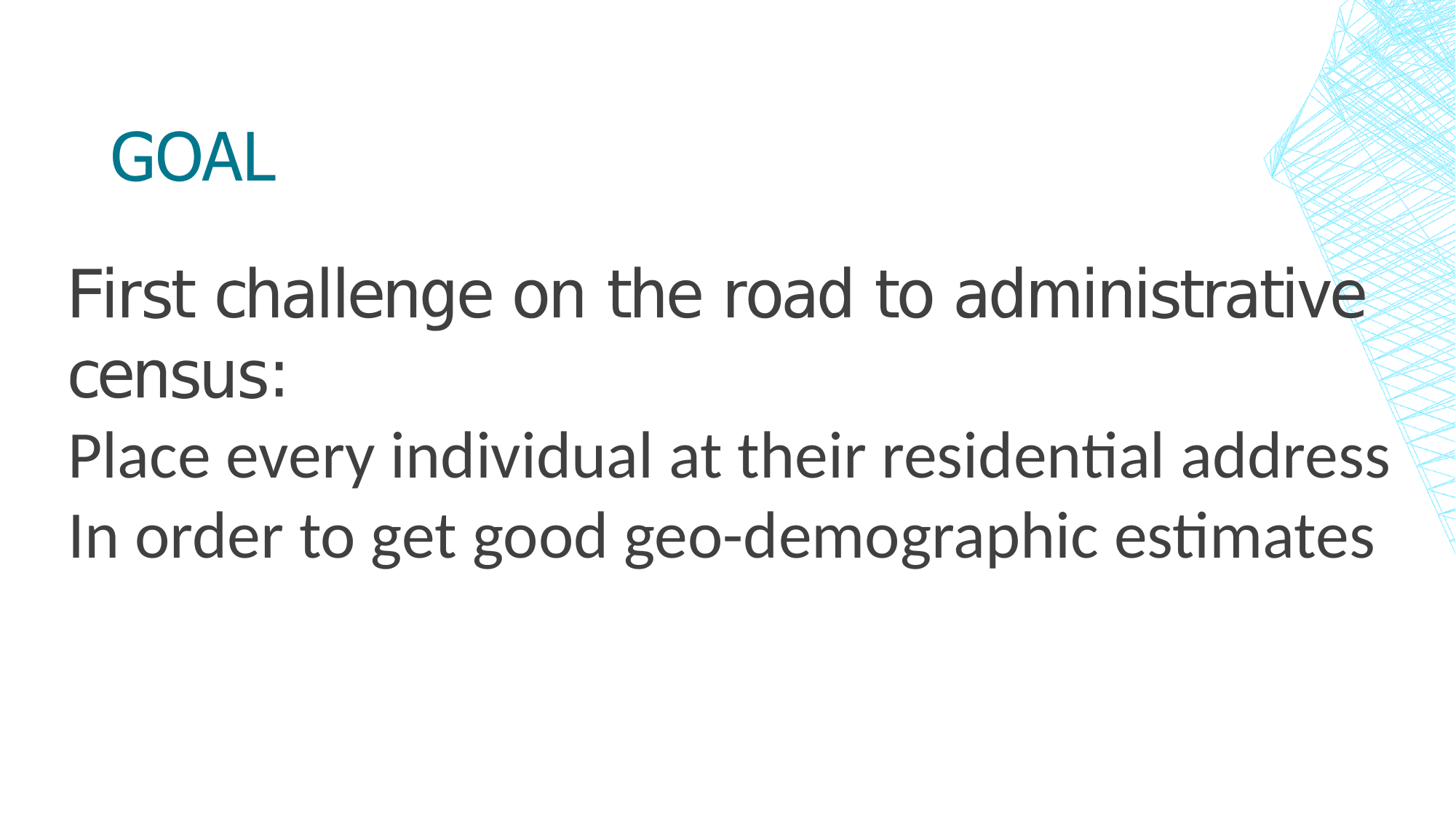

# Goal
First challenge on the road to administrative census:
Place every individual at their residential address
In order to get good geo-demographic estimates